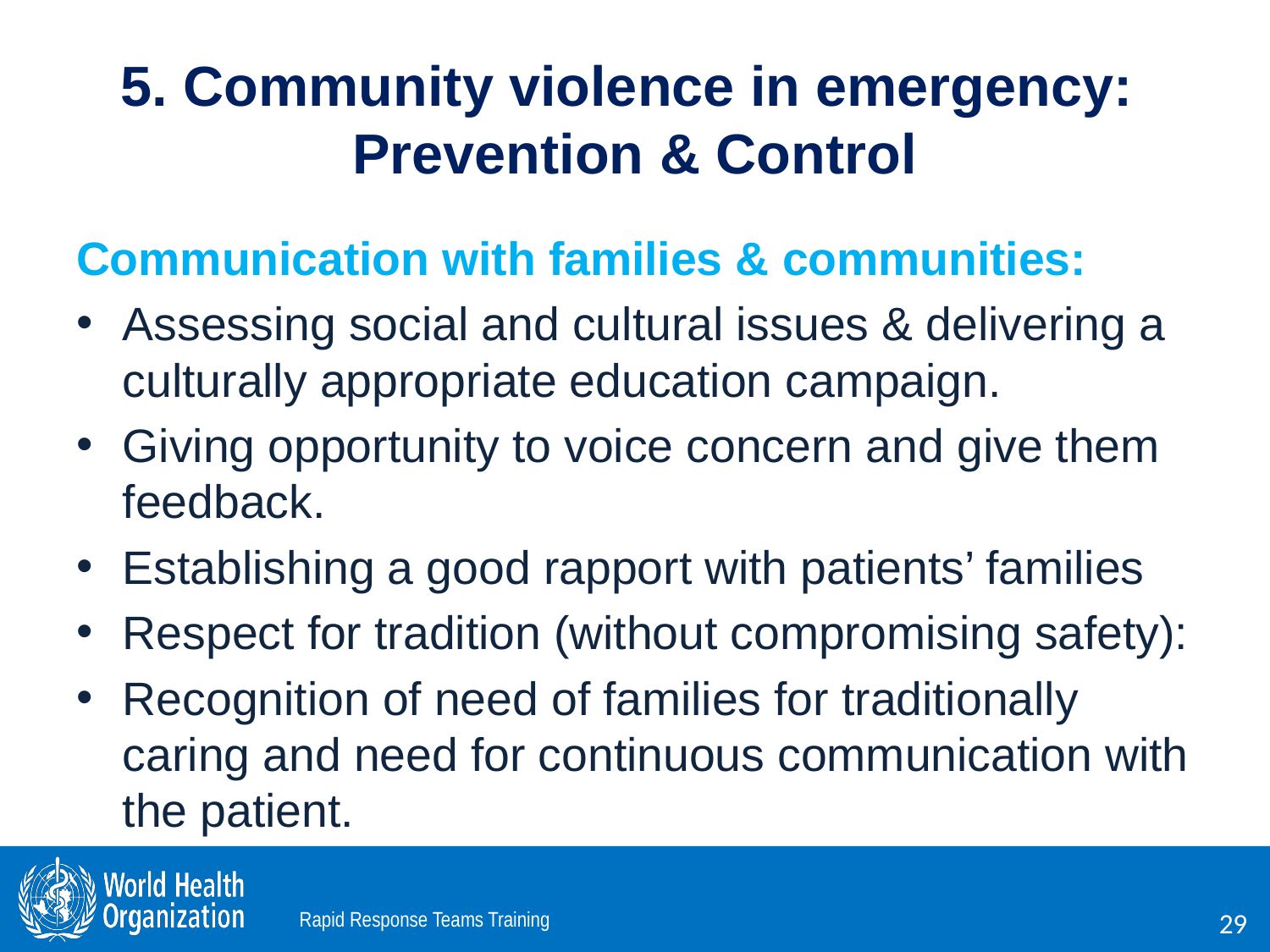

# 5. Community violence in emergency:  Prevention & Control
Communication with families & communities:
Assessing social and cultural issues & delivering a culturally appropriate education campaign.
Giving opportunity to voice concern and give them feedback.
Establishing a good rapport with patients’ families
Respect for tradition (without compromising safety):
Recognition of need of families for traditionally caring and need for continuous communication with the patient.